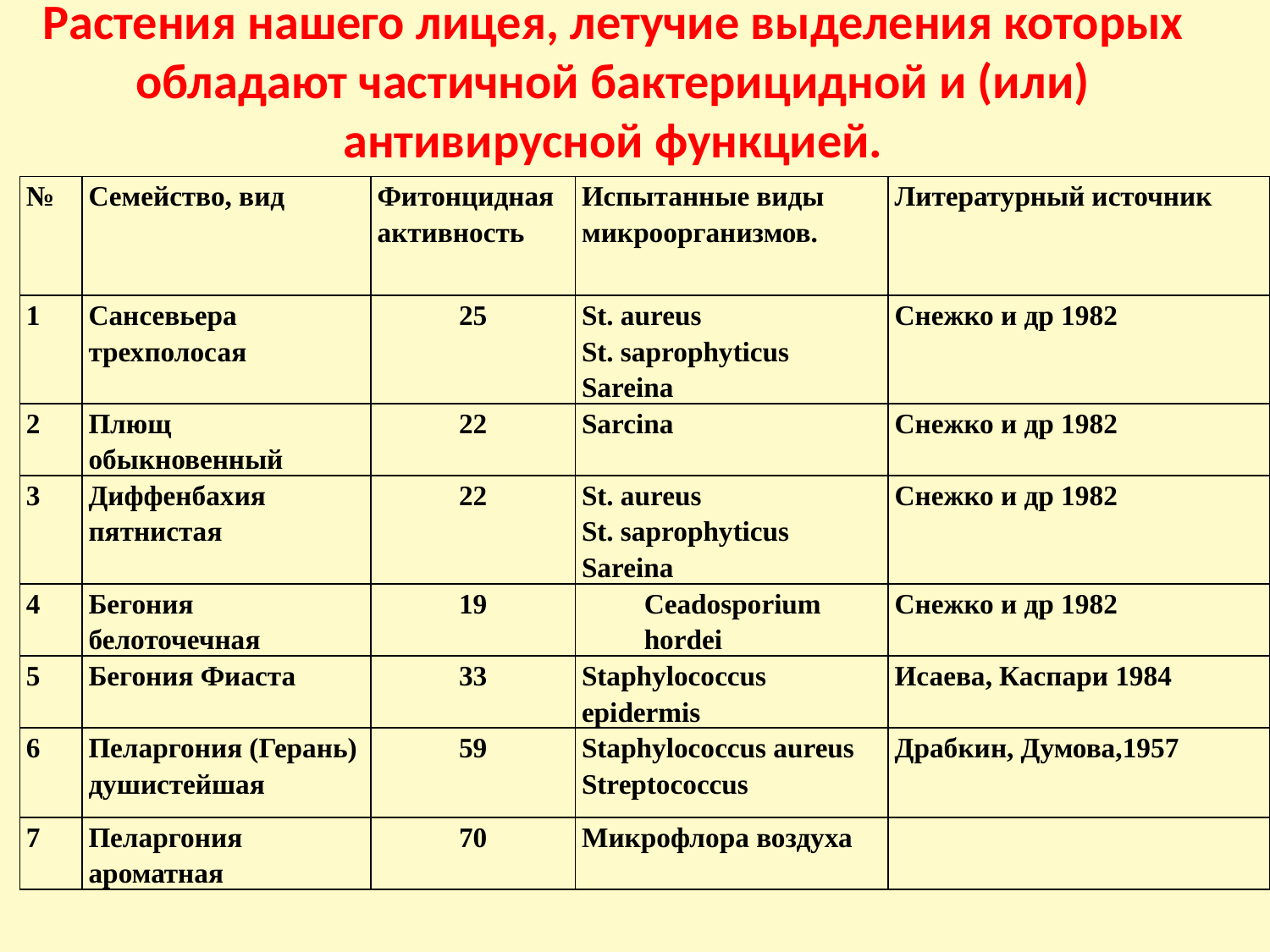

# Растения нашего лицея, летучие выделения которых обладают частичной бактерицидной и (или) антивирусной функцией.
| № | Семейство, вид | Фитонцидная активность | Испытанные виды микроорганизмов. | Литературный источник |
| --- | --- | --- | --- | --- |
| 1 | Сансевьера трехполосая | 25 | St. aureus St. saprophyticus Sareina | Снежко и др 1982 |
| 2 | Плющ обыкновенный | 22 | Sarcina | Снежко и др 1982 |
| 3 | Диффенбахия пятнистая | 22 | St. aureus St. saprophyticus Sareina | Снежко и др 1982 |
| 4 | Бегония белоточечная | 19 | Ceadosporium hordei | Снежко и др 1982 |
| 5 | Бегония Фиаста | 33 | Staphylococcus epidermis | Исаева, Каспари 1984 |
| 6 | Пеларгония (Герань) душистейшая | 59 | Staphylococcus aureus Streptococcus | Драбкин, Думова,1957 |
| 7 | Пеларгония ароматная | 70 | Микрофлора воздуха |  |